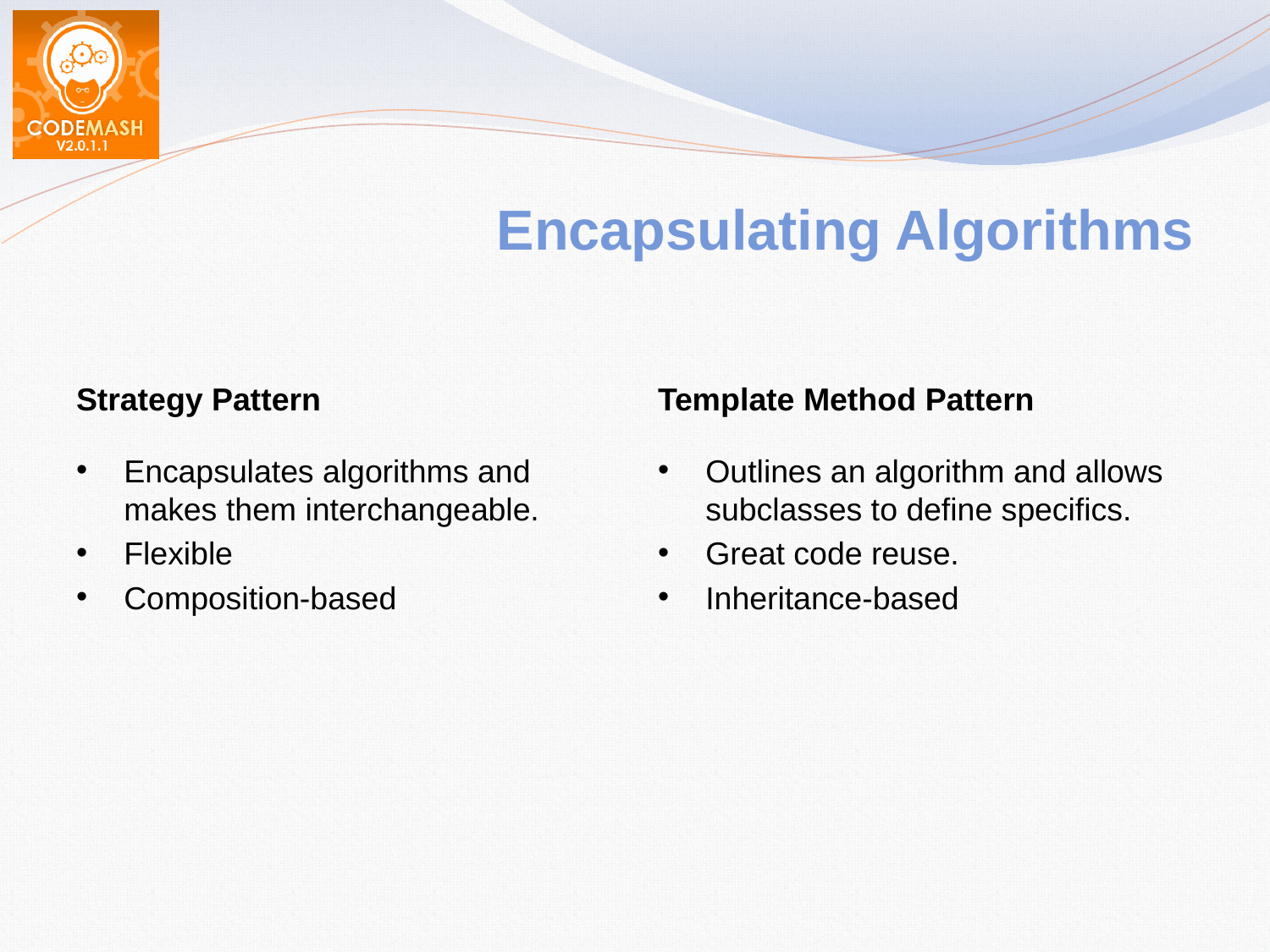

# Encapsulating Algorithms
Strategy Pattern
Template Method Pattern
Encapsulates algorithms and makes them interchangeable.
Flexible
Composition-based
Outlines an algorithm and allows subclasses to define specifics.
Great code reuse.
Inheritance-based